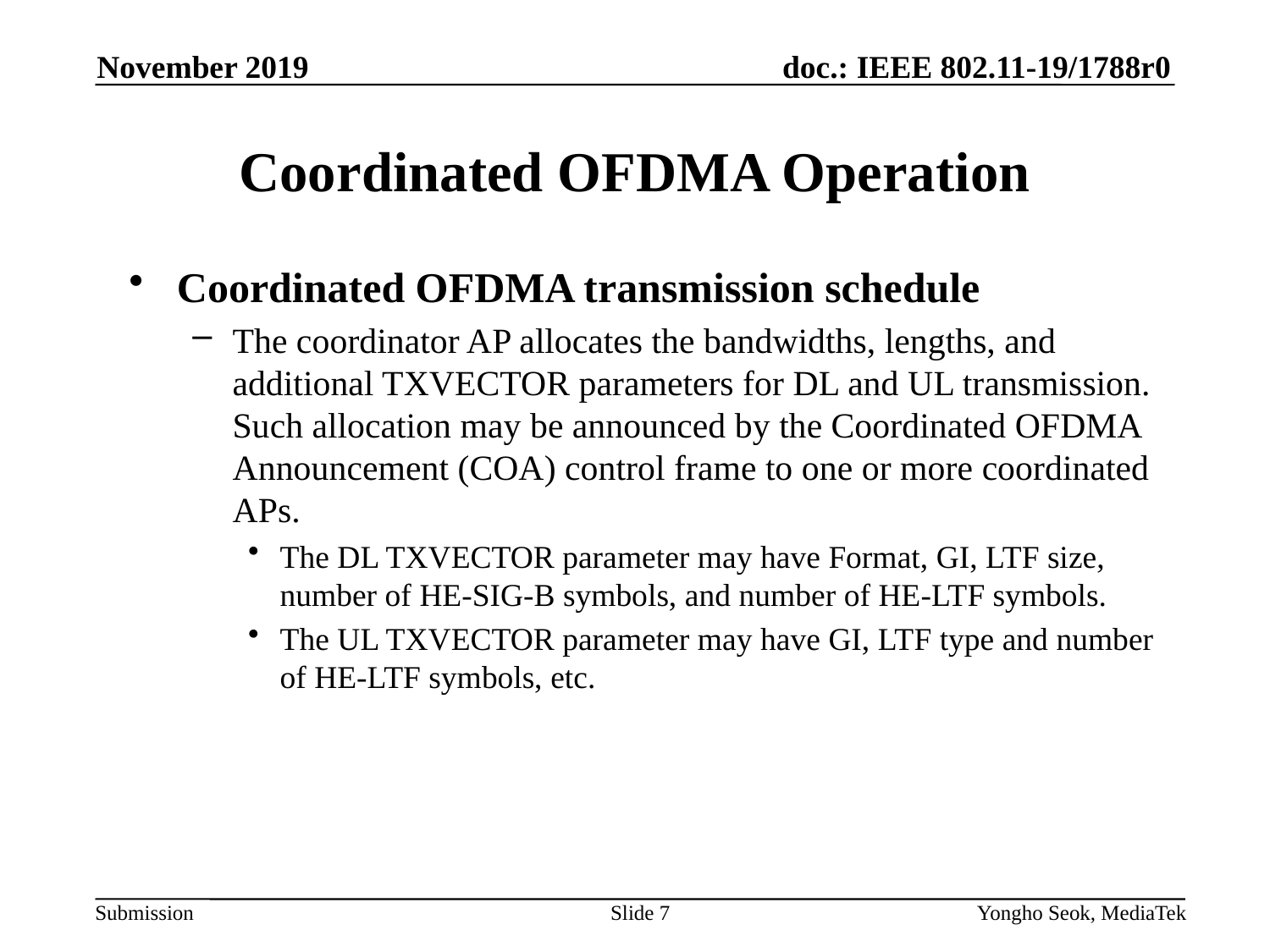

November 2019
# Coordinated OFDMA Operation

Coordinated OFDMA transmission schedule
The coordinator AP allocates the bandwidths, lengths, and additional TXVECTOR parameters for DL and UL transmission. Such allocation may be announced by the Coordinated OFDMA Announcement (COA) control frame to one or more coordinated APs.
The DL TXVECTOR parameter may have Format, GI, LTF size, number of HE-SIG-B symbols, and number of HE-LTF symbols.
The UL TXVECTOR parameter may have GI, LTF type and number of HE-LTF symbols, etc.

Slide 7
Yongho Seok, MediaTek